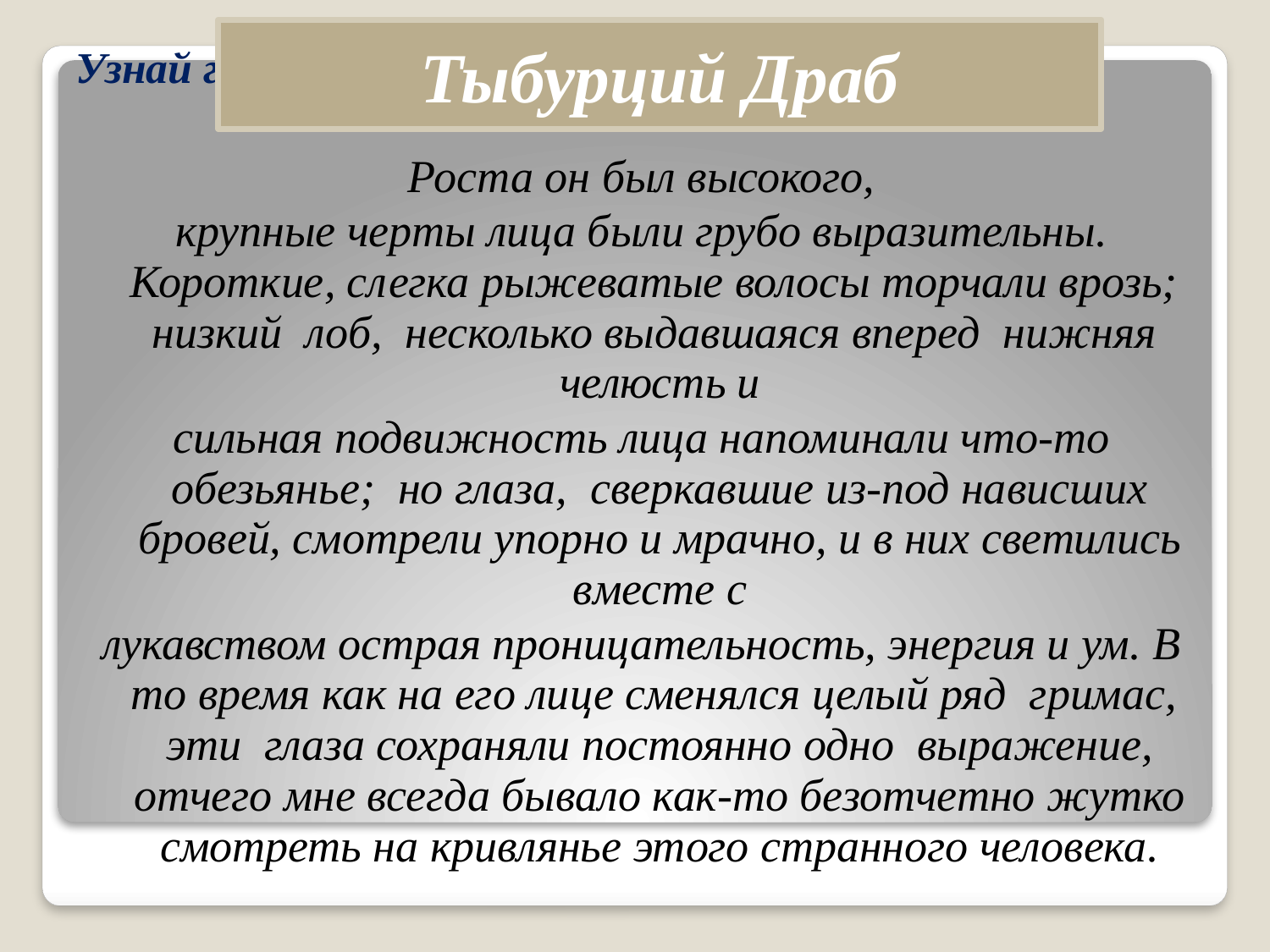

Тыбурций Драб
# Узнай героя
Роста он был высокого,
крупные черты лица были грубо выразительны. Короткие, слегка рыжеватые волосы торчали врозь;  низкий  лоб,  несколько выдавшаяся вперед  нижняя  челюсть и
сильная подвижность лица напоминали что-то обезьянье;  но глаза,  сверкавшие из-под нависших бровей, смотрели упорно и мрачно, и в них светились вместе с
лукавством острая проницательность, энергия и ум. В то время как на его лице сменялся целый ряд  гримас,  эти  глаза сохраняли постоянно одно  выражение, отчего мне всегда бывало как-то безотчетно жутко смотреть на кривлянье этого странного человека.